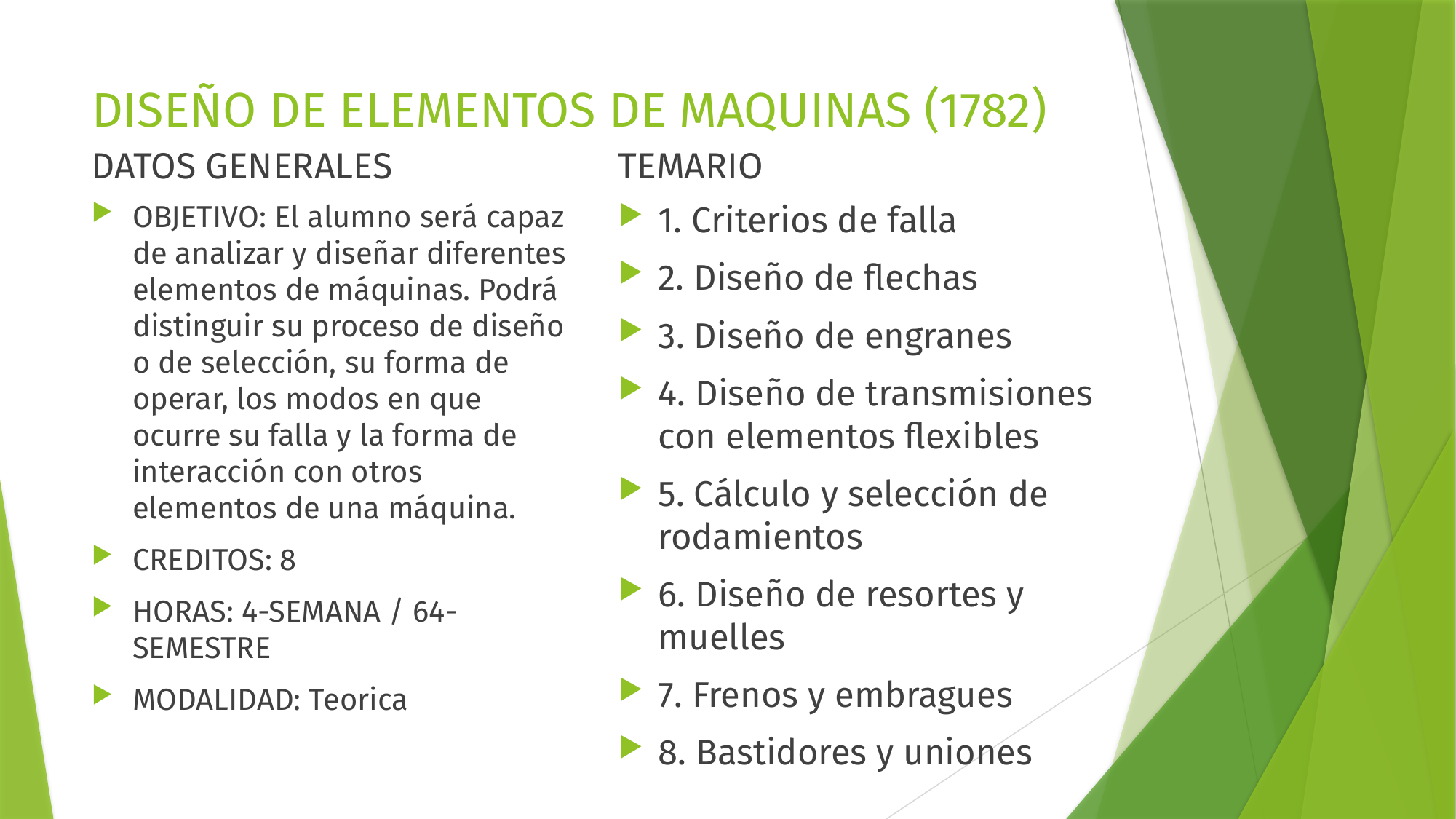

# DISEÑO DE ELEMENTOS DE MAQUINAS (1782)
DATOS GENERALES
TEMARIO
OBJETIVO: El alumno será capaz de analizar y diseñar diferentes elementos de máquinas. Podrá distinguir su proceso de diseño o de selección, su forma de operar, los modos en que ocurre su falla y la forma de interacción con otros elementos de una máquina.
CREDITOS: 8
HORAS: 4-SEMANA / 64-SEMESTRE
MODALIDAD: Teorica

1. Criterios de falla
2. Diseño de flechas
3. Diseño de engranes
4. Diseño de transmisiones con elementos flexibles
5. Cálculo y selección de rodamientos
6. Diseño de resortes y muelles
7. Frenos y embragues
8. Bastidores y uniones